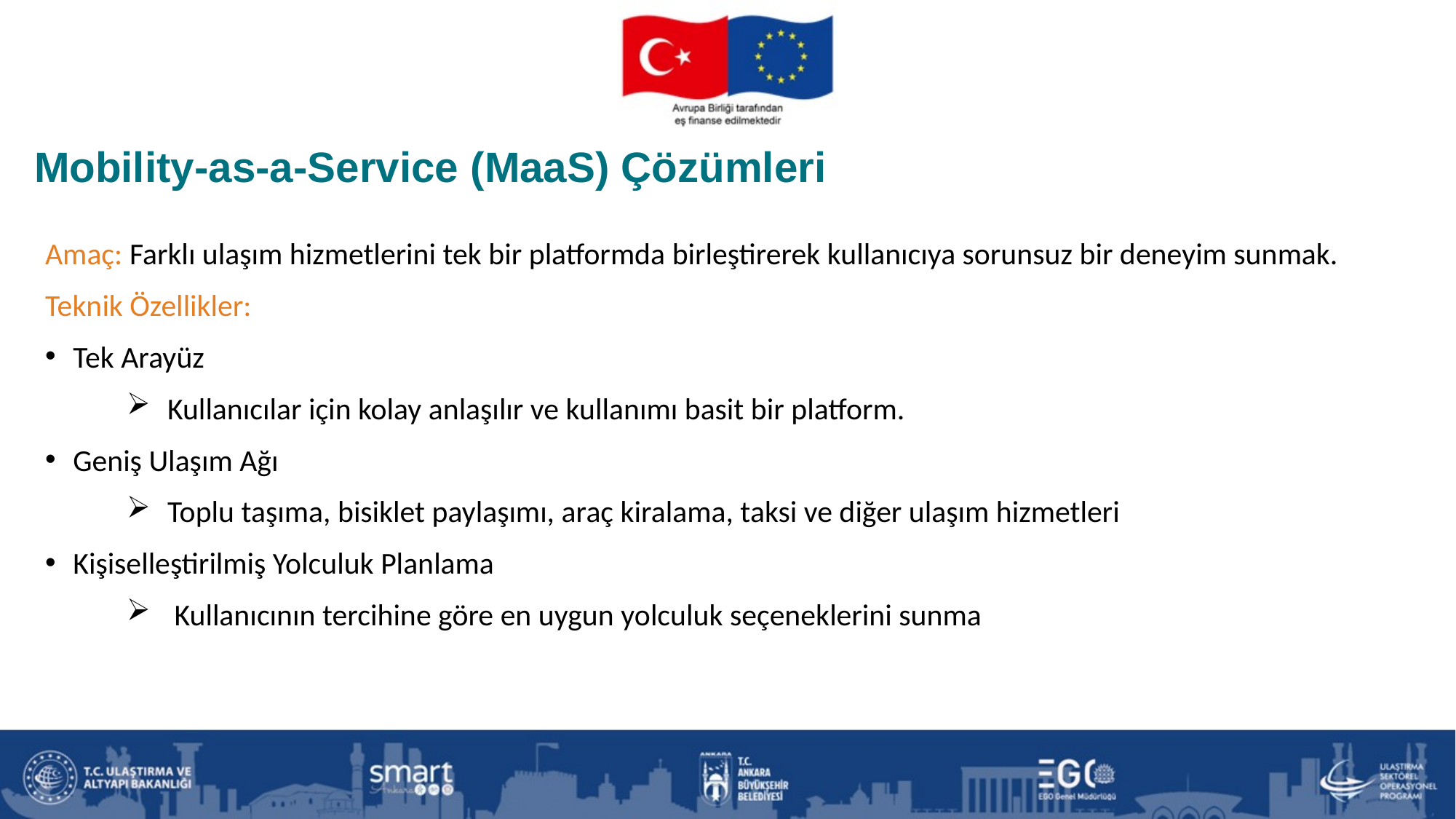

Mobility-as-a-Service (MaaS) Çözümleri

Amaç: Farklı ulaşım hizmetlerini tek bir platformda birleştirerek kullanıcıya sorunsuz bir deneyim sunmak.
Teknik Özellikler:
Tek Arayüz
Kullanıcılar için kolay anlaşılır ve kullanımı basit bir platform.
Geniş Ulaşım Ağı
Toplu taşıma, bisiklet paylaşımı, araç kiralama, taksi ve diğer ulaşım hizmetleri
Kişiselleştirilmiş Yolculuk Planlama
 Kullanıcının tercihine göre en uygun yolculuk seçeneklerini sunma